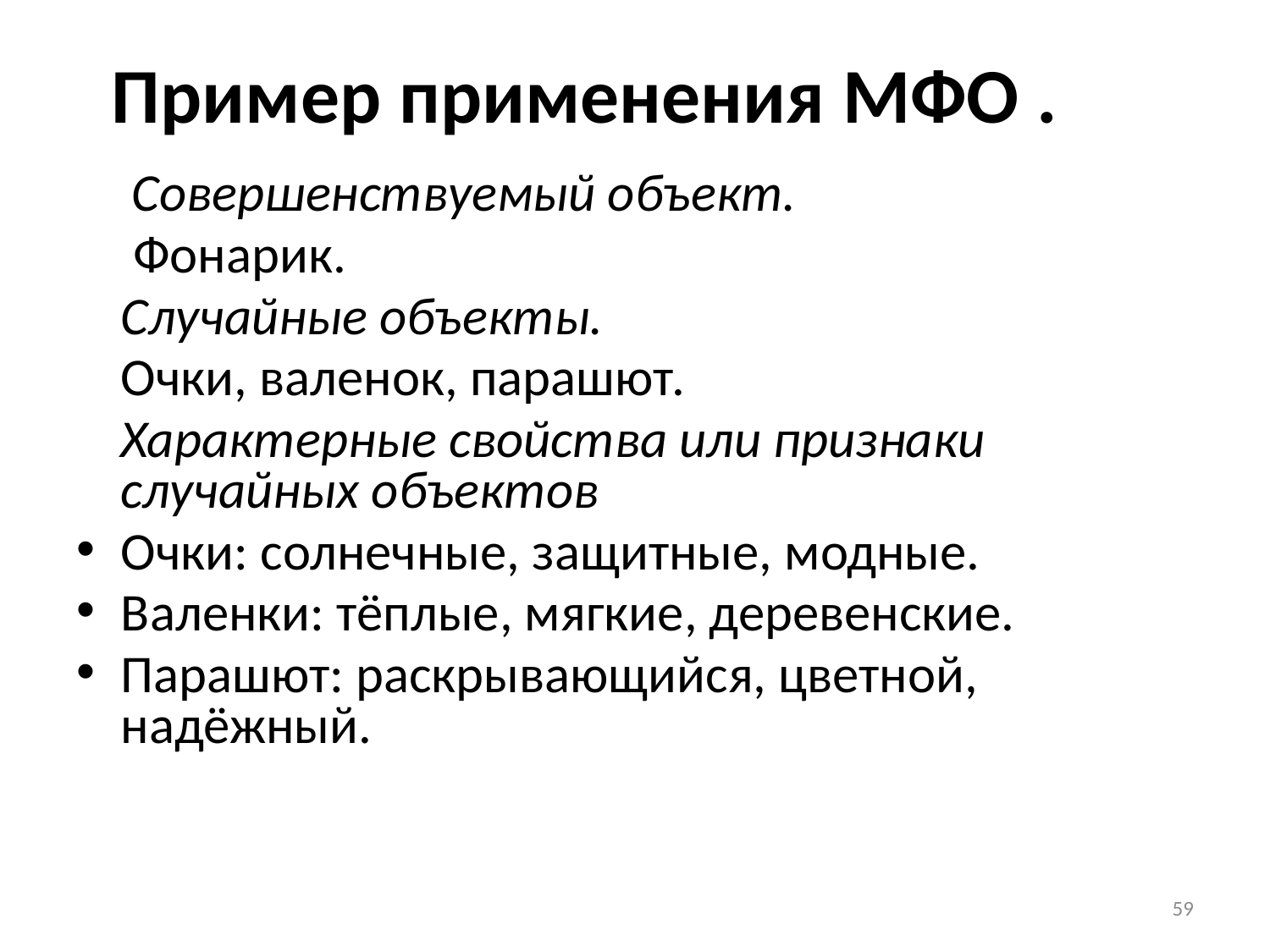

Пример применения МФО .

	 Совершенствуемый объект.
		 Фонарик.
	Случайные объекты.
		Очки, валенок, парашют.
	Характерные свойства или признаки случайных объектов
Очки: солнечные, защитные, модные.
Валенки: тёплые, мягкие, деревенские.
Парашют: раскрывающийся, цветной, надёжный.
59